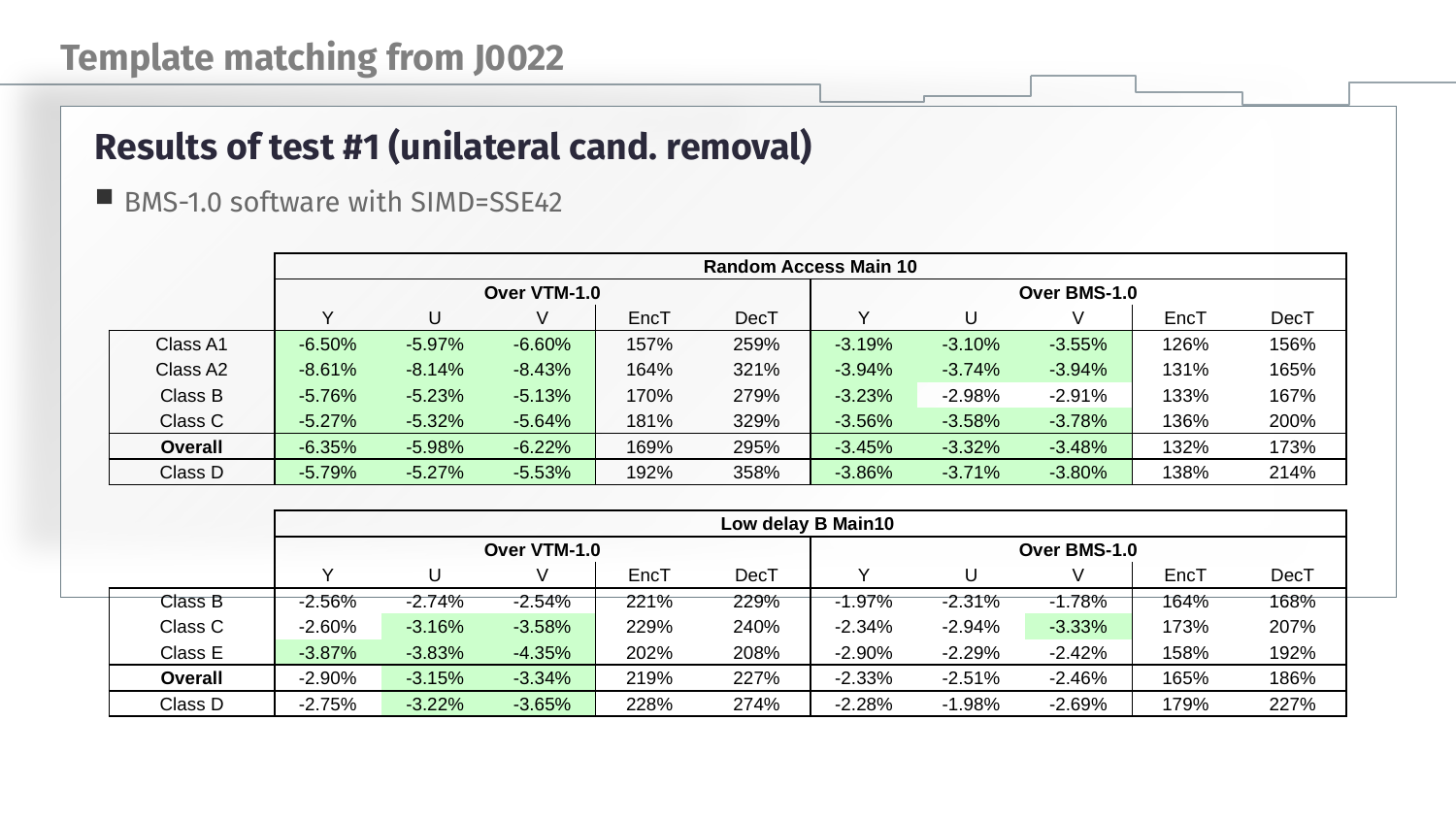

# Template matching from J0022
Results of test #1 (unilateral cand. removal)
BMS-1.0 software with SIMD=SSE42
|  | Random Access Main 10 |  |  |  |  |  |  |  |  |  |
| --- | --- | --- | --- | --- | --- | --- | --- | --- | --- | --- |
|  | Over VTM-1.0 |  |  |  |  | Over BMS-1.0 |  |  |  |  |
|  | Y | U | V | EncT | DecT | Y | U | V | EncT | DecT |
| Class A1 | -6.50% | -5.97% | -6.60% | 157% | 259% | -3.19% | -3.10% | -3.55% | 126% | 156% |
| Class A2 | -8.61% | -8.14% | -8.43% | 164% | 321% | -3.94% | -3.74% | -3.94% | 131% | 165% |
| Class B | -5.76% | -5.23% | -5.13% | 170% | 279% | -3.23% | -2.98% | -2.91% | 133% | 167% |
| Class C | -5.27% | -5.32% | -5.64% | 181% | 329% | -3.56% | -3.58% | -3.78% | 136% | 200% |
| Overall | -6.35% | -5.98% | -6.22% | 169% | 295% | -3.45% | -3.32% | -3.48% | 132% | 173% |
| Class D | -5.79% | -5.27% | -5.53% | 192% | 358% | -3.86% | -3.71% | -3.80% | 138% | 214% |
|  |  |  |  |  |  |  |  |  |  |  |
|  | Low delay B Main10 |  |  |  |  |  |  |  |  |  |
|  | Over VTM-1.0 |  |  |  |  | Over BMS-1.0 |  |  |  |  |
|  | Y | U | V | EncT | DecT | Y | U | V | EncT | DecT |
| Class B | -2.56% | -2.74% | -2.54% | 221% | 229% | -1.97% | -2.31% | -1.78% | 164% | 168% |
| Class C | -2.60% | -3.16% | -3.58% | 229% | 240% | -2.34% | -2.94% | -3.33% | 173% | 207% |
| Class E | -3.87% | -3.83% | -4.35% | 202% | 208% | -2.90% | -2.29% | -2.42% | 158% | 192% |
| Overall | -2.90% | -3.15% | -3.34% | 219% | 227% | -2.33% | -2.51% | -2.46% | 165% | 186% |
| Class D | -2.75% | -3.22% | -3.65% | 228% | 274% | -2.28% | -1.98% | -2.69% | 179% | 227% |